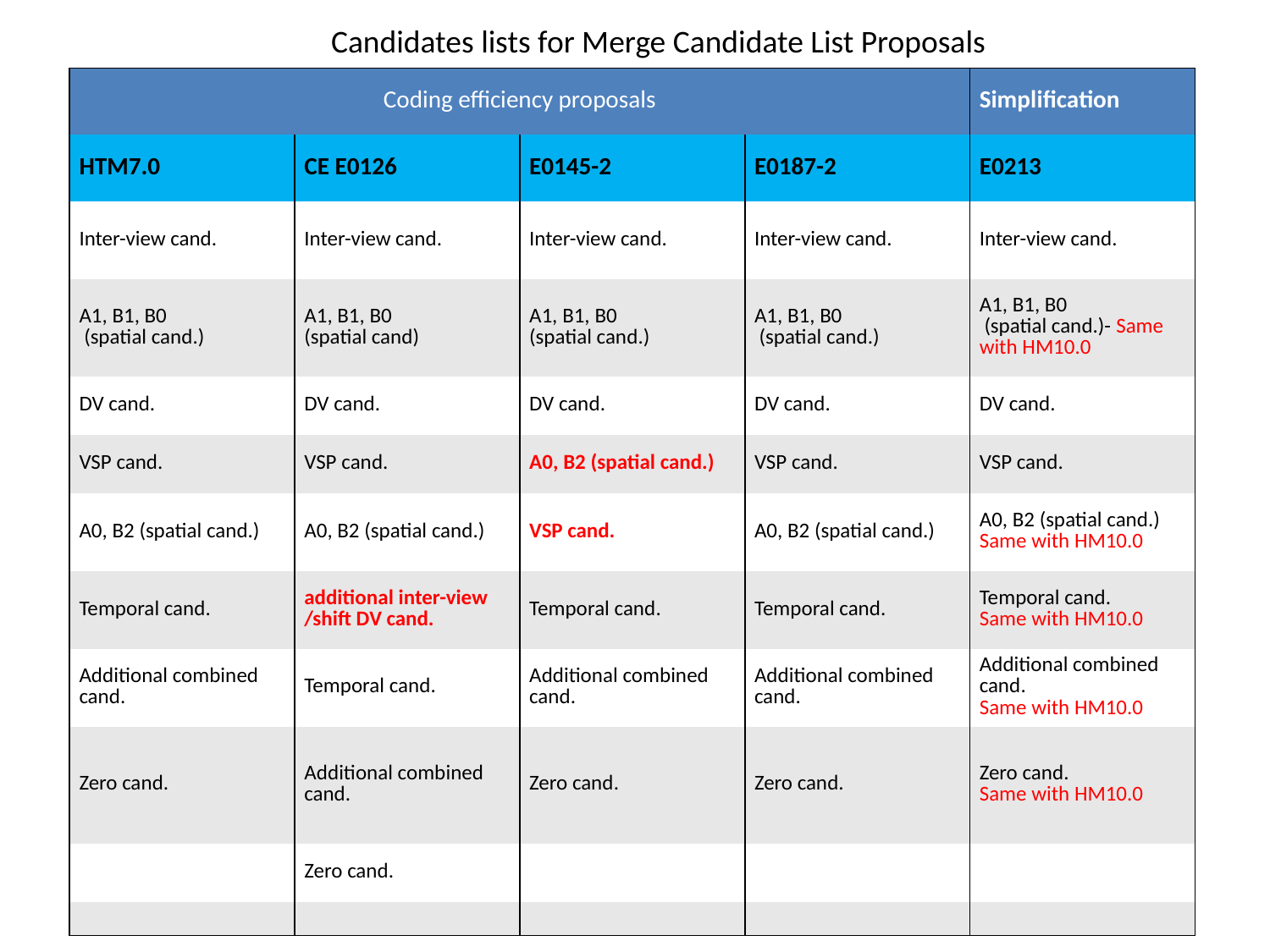

Candidates lists for Merge Candidate List Proposals
# Merge Candidate List
| Coding efficiency proposals |  |  |  | Simplification |
| --- | --- | --- | --- | --- |
| HTM7.0 | CE E0126 | E0145-2 | E0187-2 | E0213 |
| Inter-view cand. | Inter-view cand. | Inter-view cand. | Inter-view cand. | Inter-view cand. |
| A1, B1, B0 (spatial cand.) | A1, B1, B0 (spatial cand) | A1, B1, B0 (spatial cand.) | A1, B1, B0 (spatial cand.) | A1, B1, B0 (spatial cand.)- Same with HM10.0 |
| DV cand. | DV cand. | DV cand. | DV cand. | DV cand. |
| VSP cand. | VSP cand. | A0, B2 (spatial cand.) | VSP cand. | VSP cand. |
| A0, B2 (spatial cand.) | A0, B2 (spatial cand.) | VSP cand. | A0, B2 (spatial cand.) | A0, B2 (spatial cand.) Same with HM10.0 |
| Temporal cand. | additional inter-view /shift DV cand. | Temporal cand. | Temporal cand. | Temporal cand. Same with HM10.0 |
| Additional combined cand. | Temporal cand. | Additional combined cand. | Additional combined cand. | Additional combined cand. Same with HM10.0 |
| Zero cand. | Additional combined cand. | Zero cand. | Zero cand. | Zero cand. Same with HM10.0 |
|  | Zero cand. |  |  |  |
|  |  |  |  |  |
2